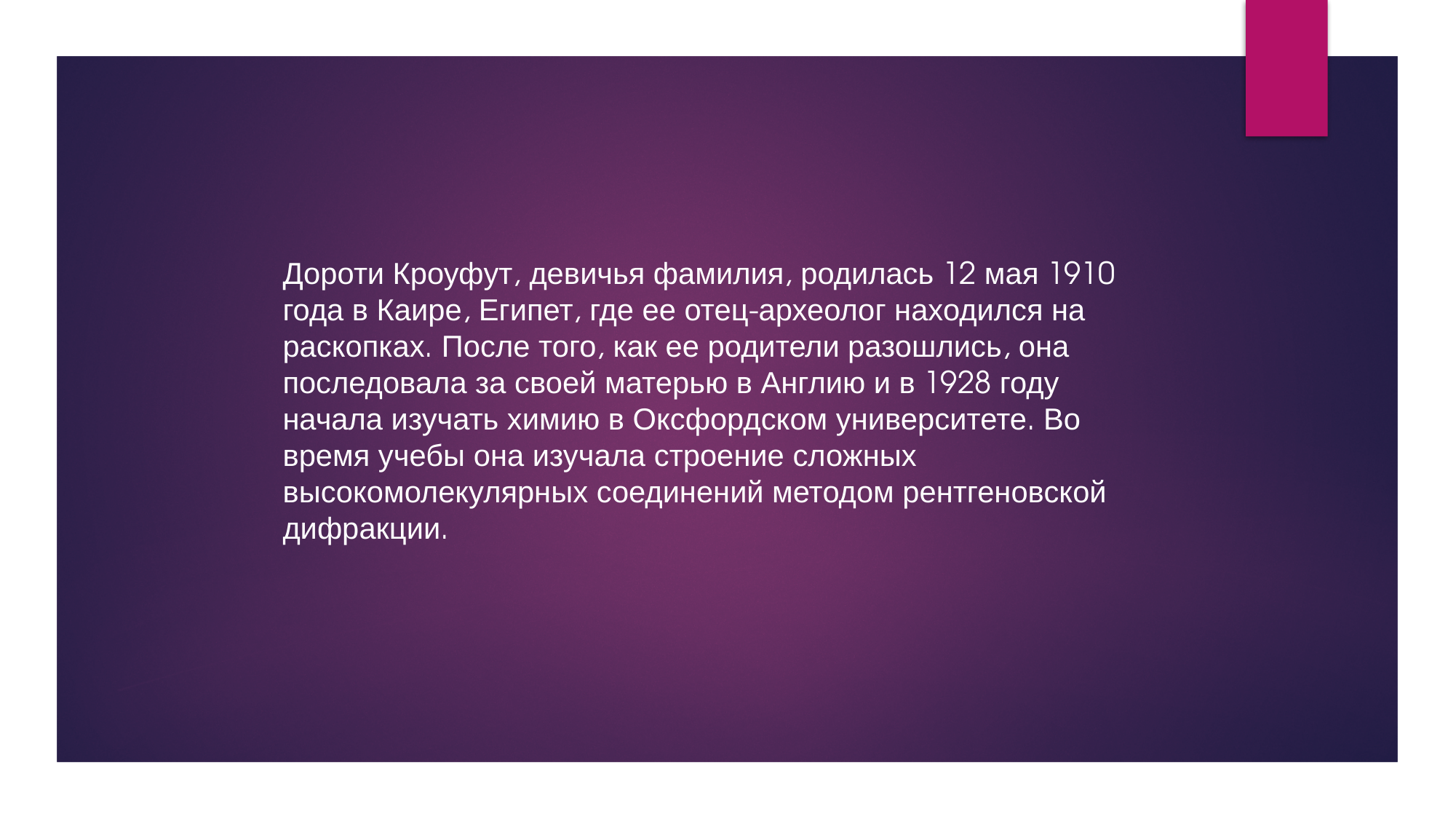

Дороти Кроуфут, девичья фамилия, родилась 12 мая 1910 года в Каире, Египет, где ее отец-археолог находился на раскопках. После того, как ее родители разошлись, она последовала за своей матерью в Англию и в 1928 году начала изучать химию в Оксфордском университете. Во время учебы она изучала строение сложных высокомолекулярных соединений методом рентгеновской дифракции.

#